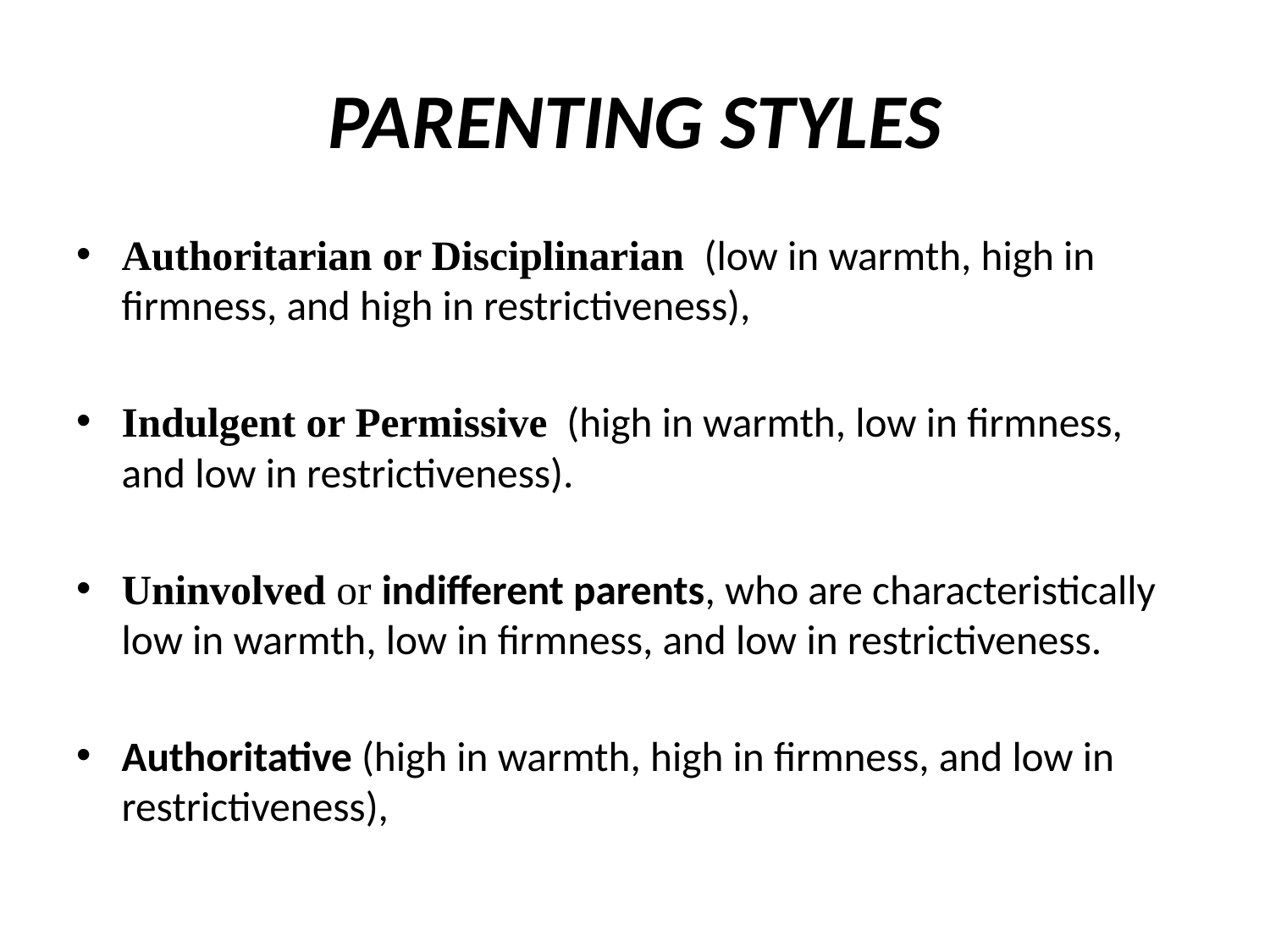

# PARENTING STYLES
Authoritarian or Disciplinarian  (low in warmth, high in firmness, and high in restrictiveness),

Indulgent or Permissive  (high in warmth, low in firmness, and low in restrictiveness).

Uninvolved or indifferent parents, who are characteristically low in warmth, low in firmness, and low in restrictiveness.

Authoritative (high in warmth, high in firmness, and low in restrictiveness),